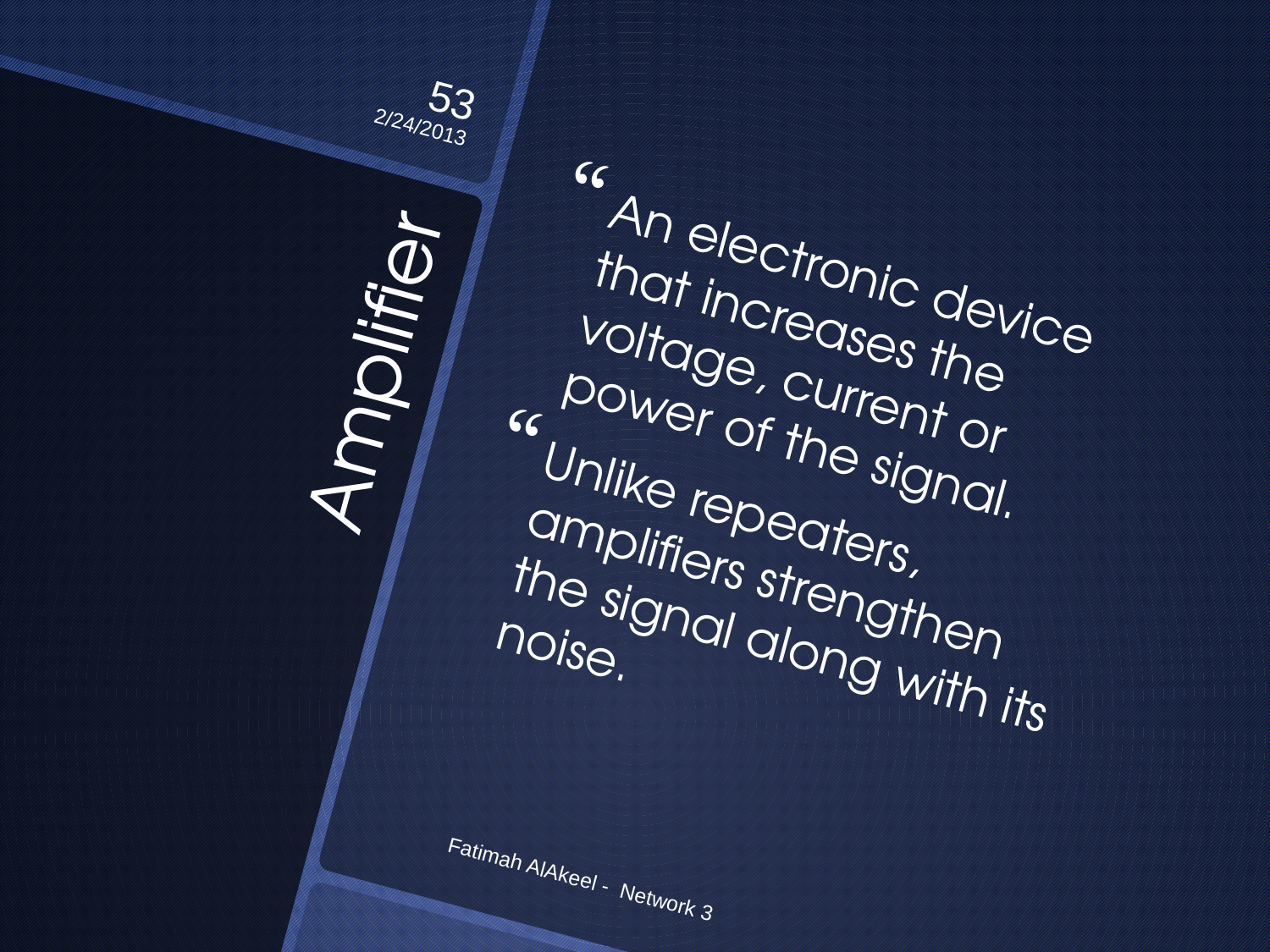

53
2/24/2013
An electronic device that increases the voltage, current or power of the signal.
Unlike repeaters, amplifiers strengthen the signal along with its noise.
# Amplifier
Fatimah AlAkeel -  Network 3